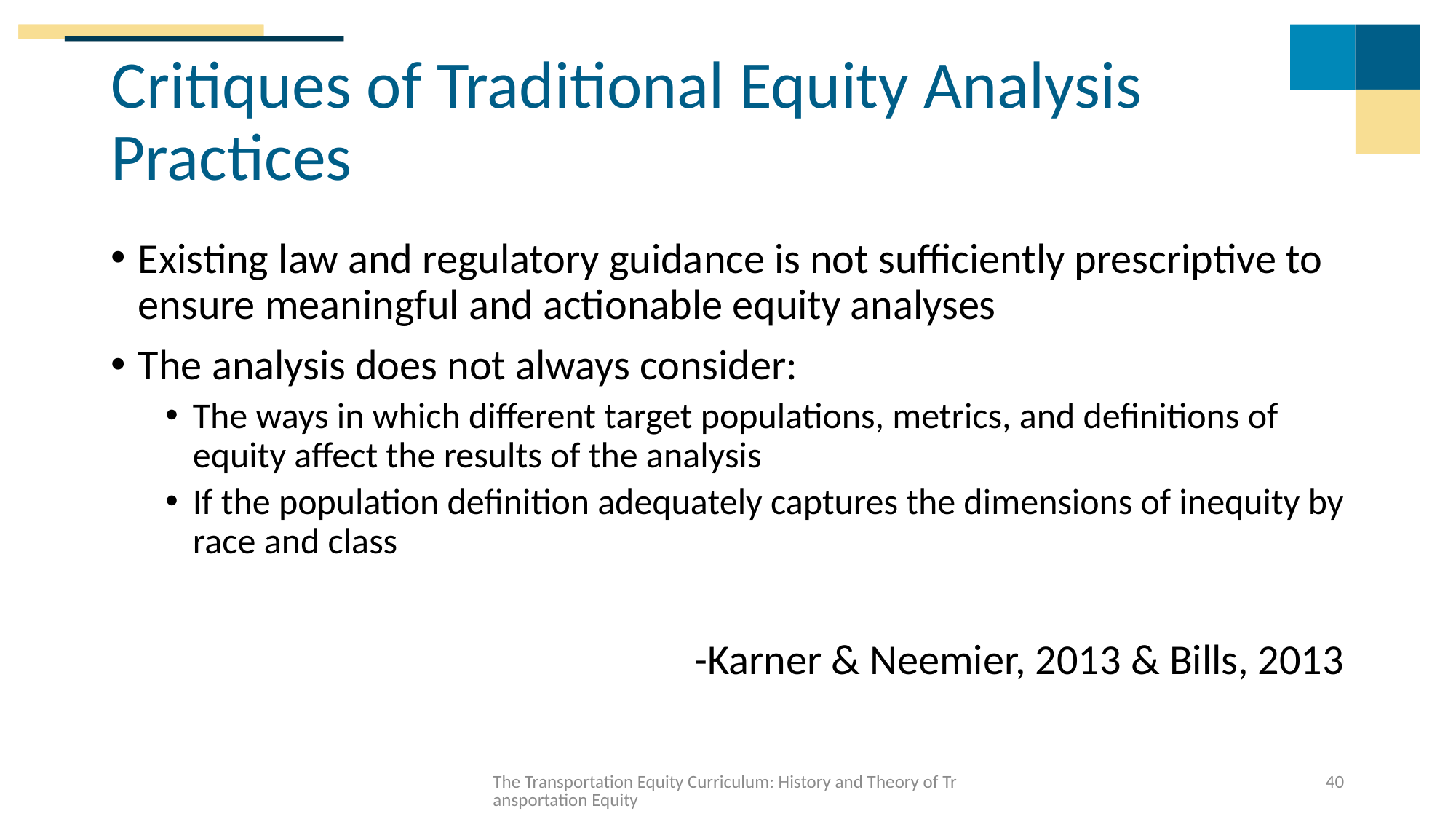

# Critiques of Traditional Equity Analysis Practices
Existing law and regulatory guidance is not sufficiently prescriptive to ensure meaningful and actionable equity analyses
The analysis does not always consider:
The ways in which different target populations, metrics, and definitions of equity affect the results of the analysis
If the population definition adequately captures the dimensions of inequity by race and class

-Karner & Neemier, 2013 & Bills, 2013
The Transportation Equity Curriculum: History and Theory of Transportation Equity
40